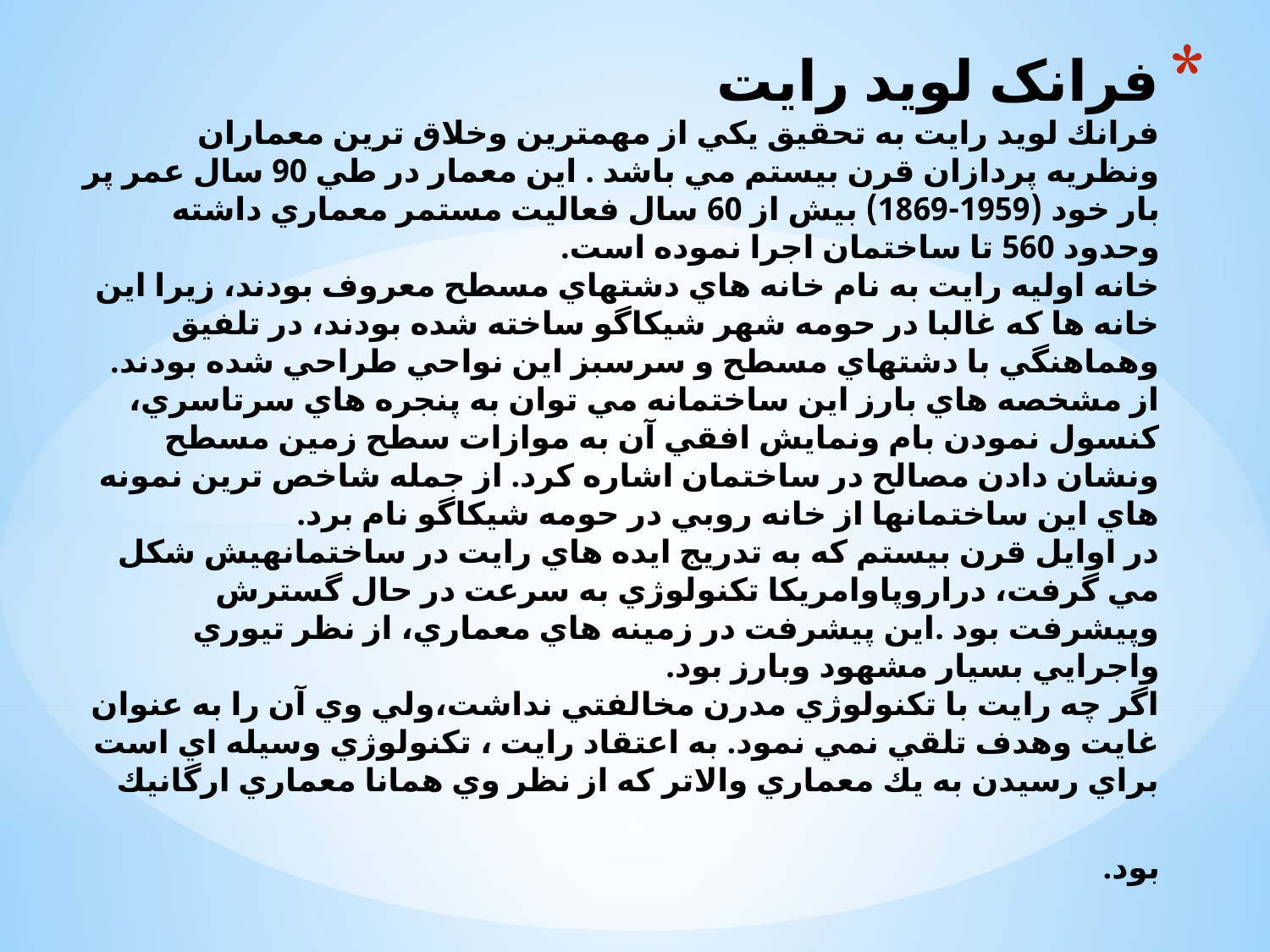

# فرانک لوید رایت فرانك لويد رايت به تحقيق يكي از مهمترين وخلاق ترين معماران ونظريه پردازان قرن بيستم مي باشد . اين معمار در طي 90 سال عمر پر بار خود (1959-1869) بيش از 60 سال فعاليت مستمر معماري داشته وحدود 560 تا ساختمان اجرا نموده است. خانه اوليه رايت به نام خانه هاي دشتهاي مسطح معروف بودند، زيرا اين خانه ها كه غالبا در حومه شهر شيكاگو ساخته شده بودند، در تلفيق وهماهنگي با دشتهاي مسطح و سرسبز اين نواحي طراحي شده بودند. از مشخصه هاي بارز اين ساختمانه مي توان به پنجره هاي سرتاسري، كنسول نمودن بام ونمايش افقي آن به موازات سطح زمين مسطح ونشان دادن مصالح در ساختمان اشاره كرد. از جمله شاخص ترين نمونه هاي اين ساختمانها از خانه روبي در حومه شيكاگو نام برد. در اوايل قرن بيستم كه به تدريج ايده هاي رايت در ساختمانهيش شكل مي گرفت، دراروپاوامريكا تكنولوژي به سرعت در حال گسترش وپيشرفت بود .اين پيشرفت در زمينه هاي معماري، از نظر تيوري واجرايي بسيار مشهود وبارز بود. اگر چه رايت با تكنولوژي مدرن مخالفتي نداشت،ولي وي آن را به عنوان غايت وهدف تلقي نمي نمود. به اعتقاد رايت ، تكنولوژي وسيله اي است براي رسيدن به يك معماري والاتر كه از نظر وي همانا معماري ارگانيك بود.